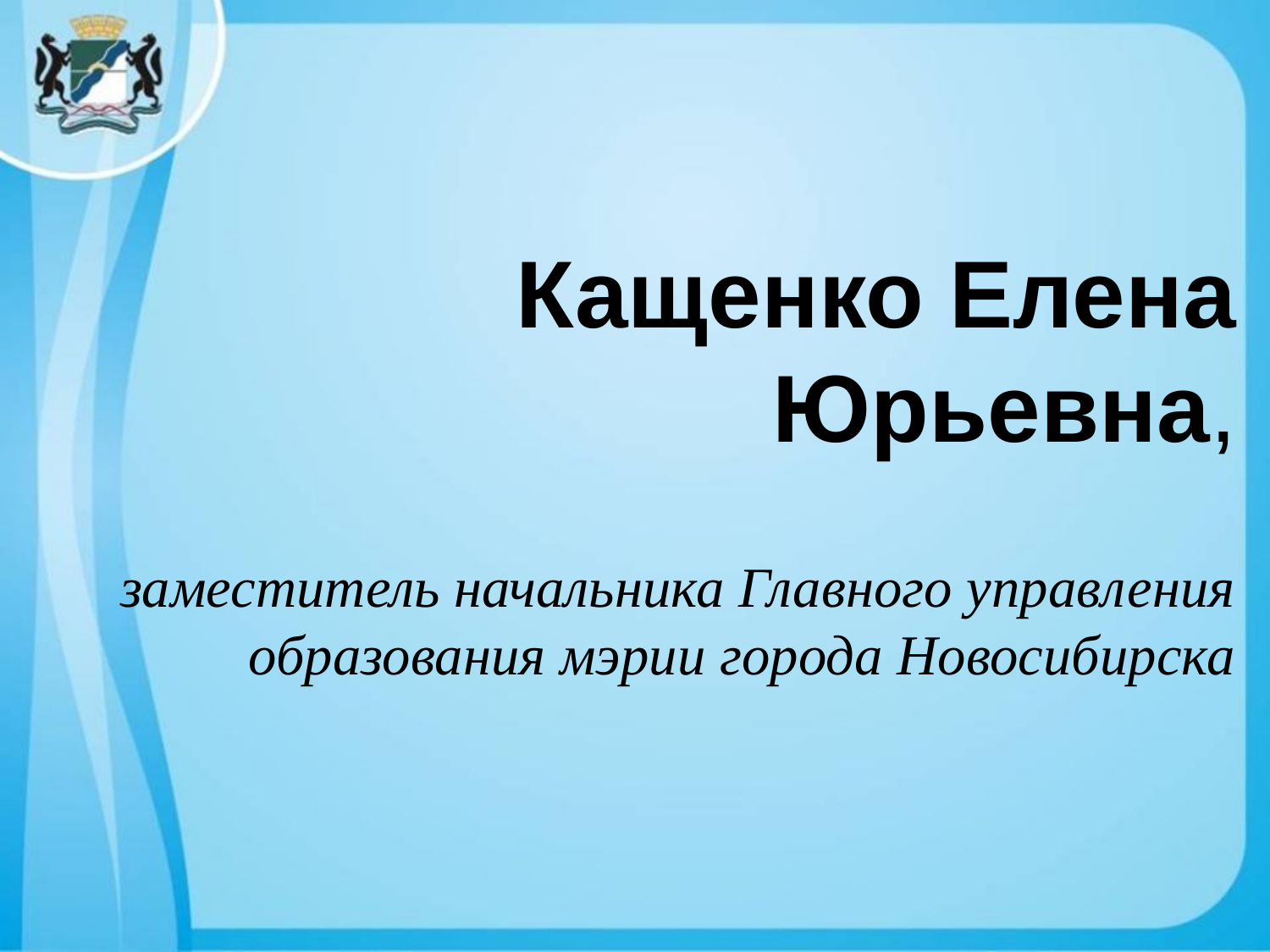

Кащенко Елена Юрьевна,

заместитель начальника Главного управления образования мэрии города Новосибирска